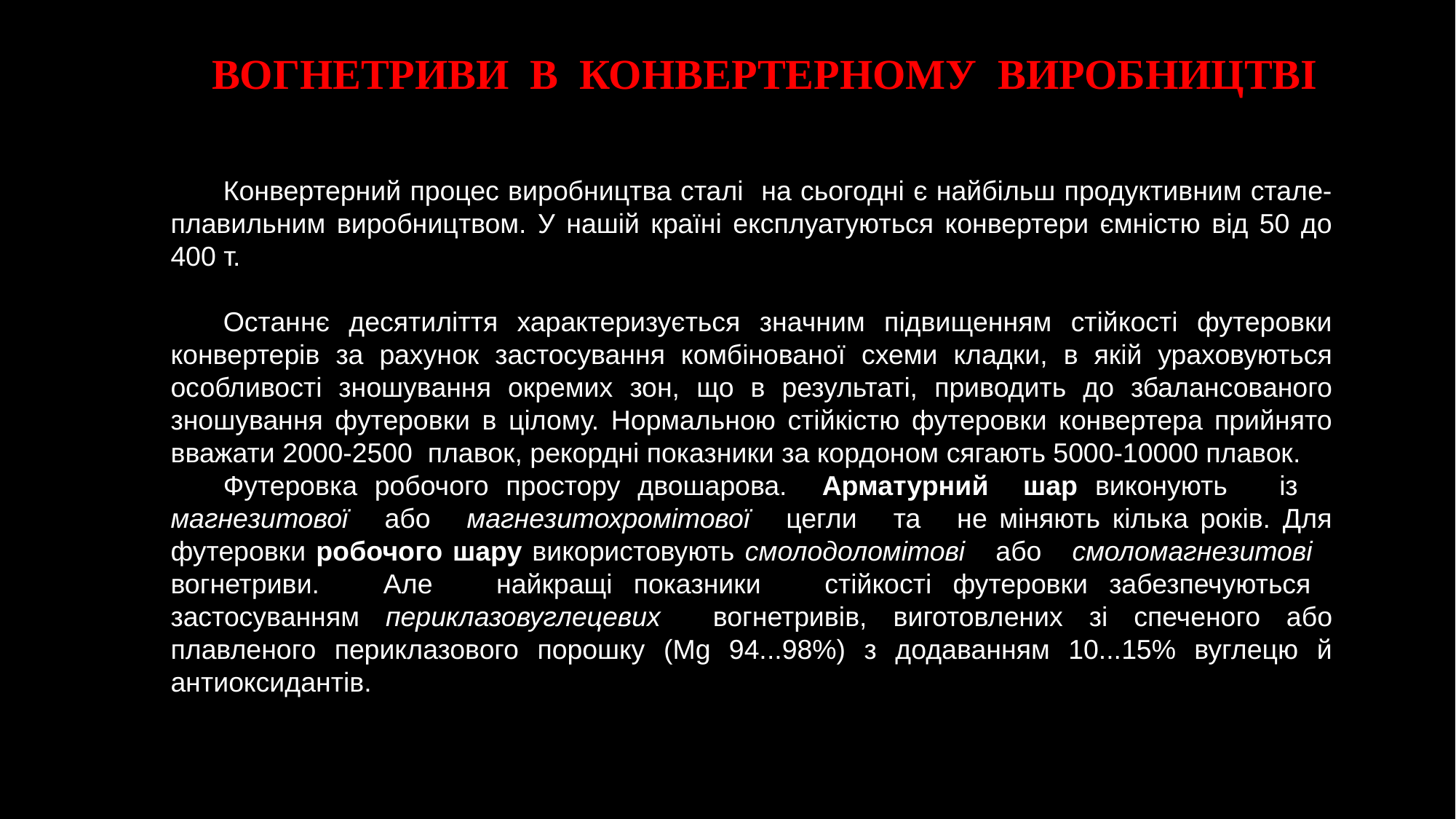

ВОГНЕТРИВИ  В  КОНВЕРТЕРНОМУ  ВИРОБНИЦТВІ
Конвертерний процес виробництва сталі  на сьогодні є найбільш продуктивним стале-плавильним виробництвом. У нашій країні експлуатуються конвертери ємністю від 50 до 400 т.

Останнє десятиліття характеризується значним підвищенням стійкості футеровки конвертерів за рахунок застосування комбінованої схеми кладки, в якій ураховуються особливості зношування окремих зон, що в результаті, приводить до збалансованого зношування футеровки в цілому. Нормальною стійкістю футеровки конвертера прийнято вважати 2000-2500  плавок, рекордні показники за кордоном сягають 5000-10000 плавок.
Футеровка робочого простору двошарова.  Арматурний  шар виконують   із   магнезитової   або   магнезитохромітової   цегли   та   не міняють кілька років. Для футеровки робочого шару використовують смолодоломітові   або   смоломагнезитові   вогнетриви.   Але   найкращі показники   стійкості футеровки забезпечуються  застосуванням периклазовуглецевих  вогнетривів, виготовлених зі спеченого або плавленого периклазового порошку (Mg 94...98%) з додаванням 10...15% вуглецю й антиоксидантів.